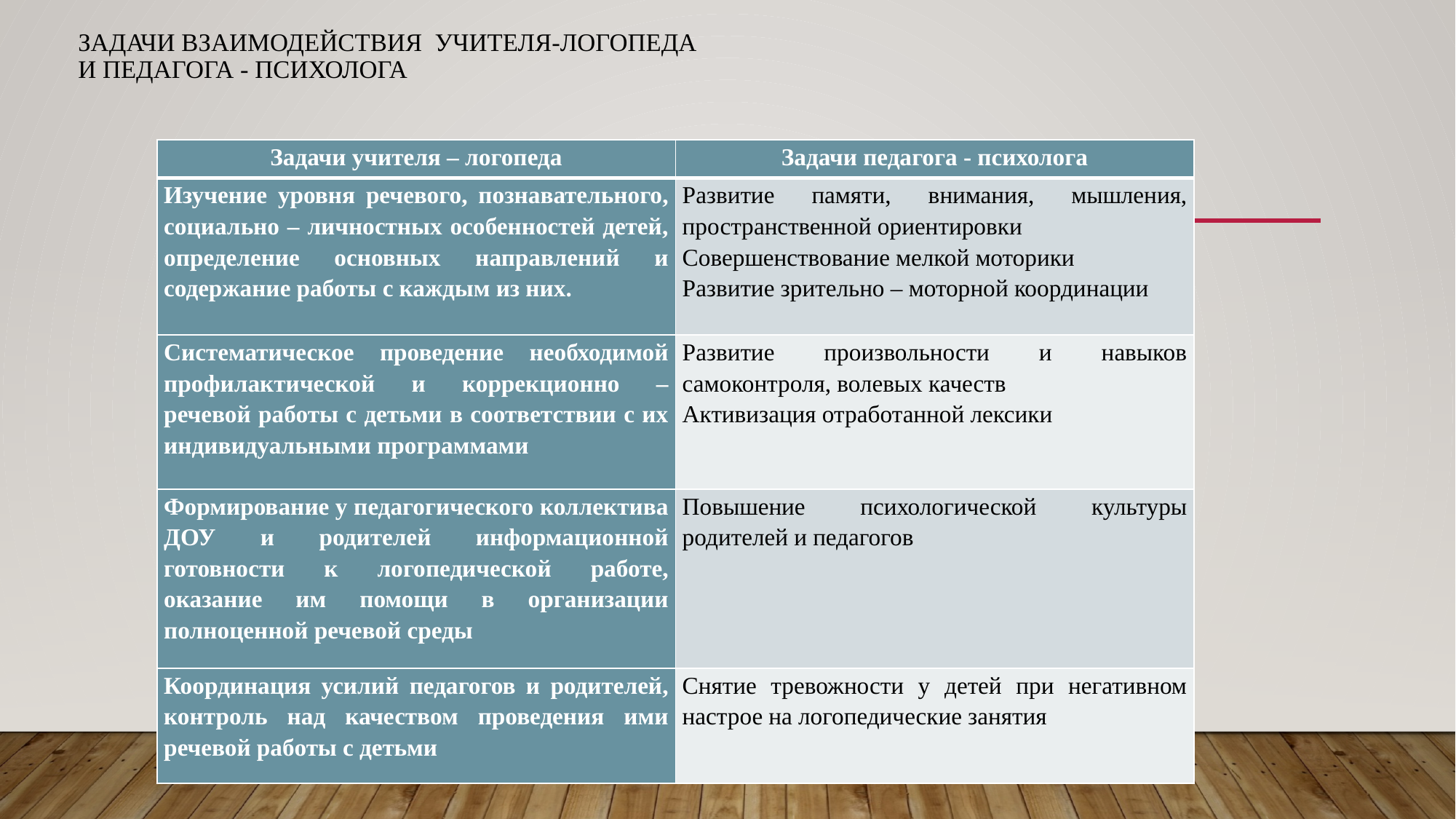

# Задачи взаимодействия  учителя-логопеда и педагога - психолога
| Задачи учителя – логопеда | Задачи педагога - психолога |
| --- | --- |
| Изучение уровня речевого, познавательного, социально – личностных особенностей детей, определение основных направлений и содержание работы с каждым из них. | Развитие памяти, внимания, мышления, пространственной ориентировки Совершенствование мелкой моторики Развитие зрительно – моторной координации |
| Систематическое проведение необходимой профилактической и коррекционно – речевой работы с детьми в соответствии с их индивидуальными программами | Развитие произвольности и навыков самоконтроля, волевых качеств Активизация отработанной лексики |
| Формирование у педагогического коллектива ДОУ и родителей информационной готовности к логопедической работе, оказание им помощи в организации полноценной речевой среды | Повышение психологической культуры родителей и педагогов |
| Координация усилий педагогов и родителей, контроль над качеством проведения ими речевой работы с детьми | Снятие тревожности у детей при негативном настрое на логопедические занятия |